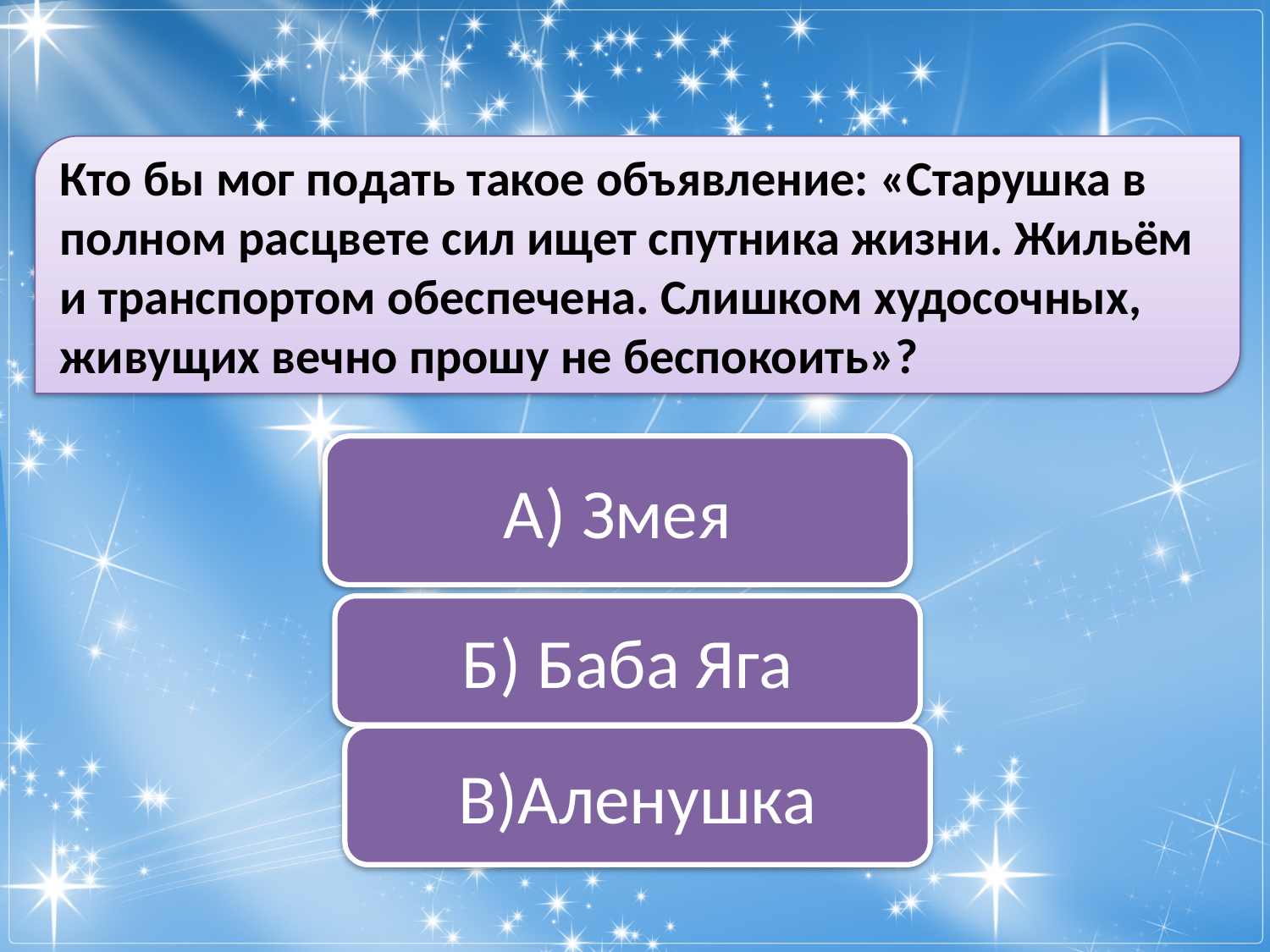

Кто бы мог подать такое объявление: «Старушка в полном расцвете сил ищет спутника жизни. Жильём и транспортом обеспечена. Слишком худосочных, живущих вечно прошу не беспокоить»?
А) Змея
Б) Баба Яга
В)Аленушка